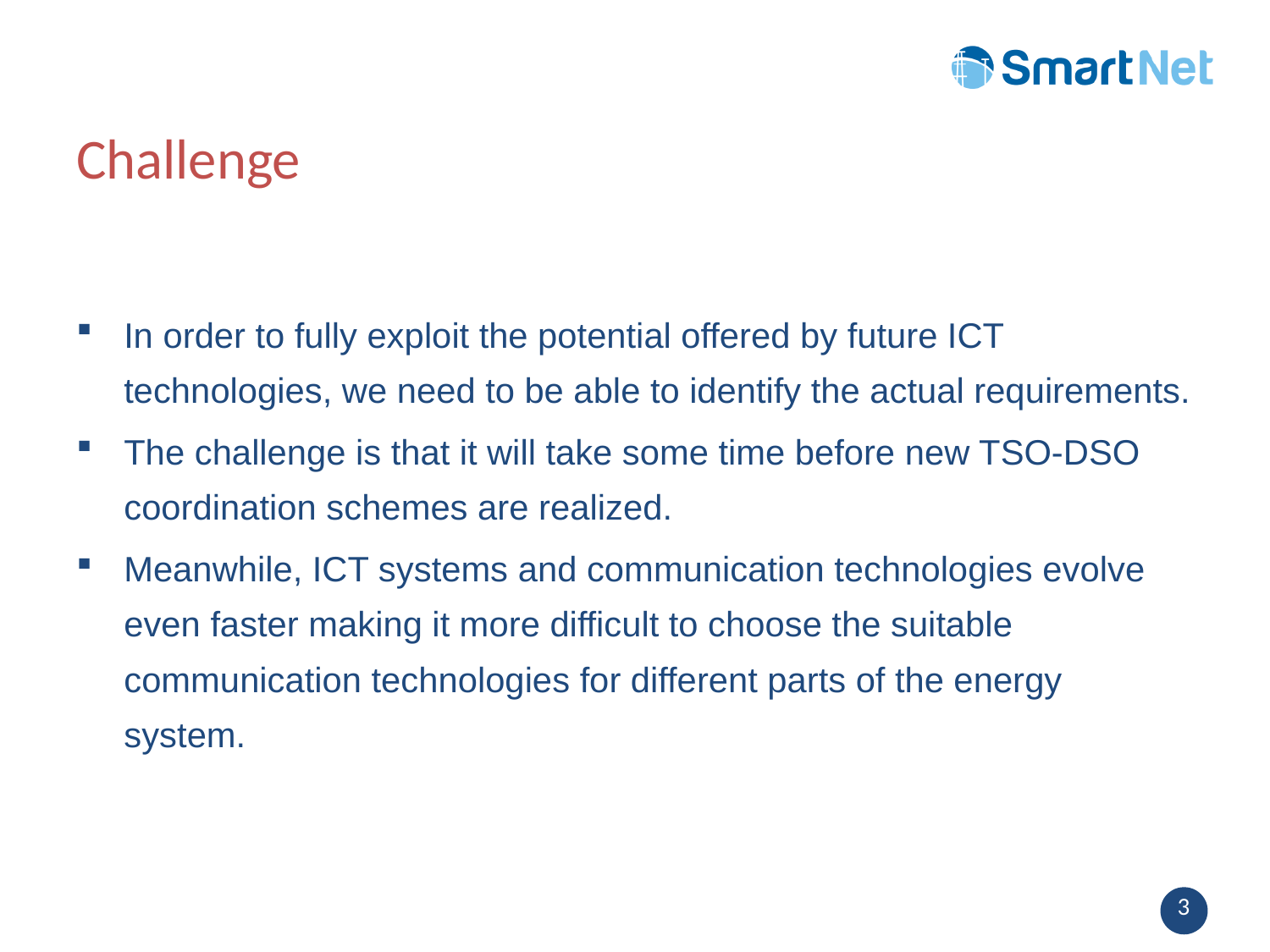

# Challenge
In order to fully exploit the potential offered by future ICT technologies, we need to be able to identify the actual requirements.
The challenge is that it will take some time before new TSO-DSO coordination schemes are realized.
Meanwhile, ICT systems and communication technologies evolve even faster making it more difficult to choose the suitable communication technologies for different parts of the energy system.
3